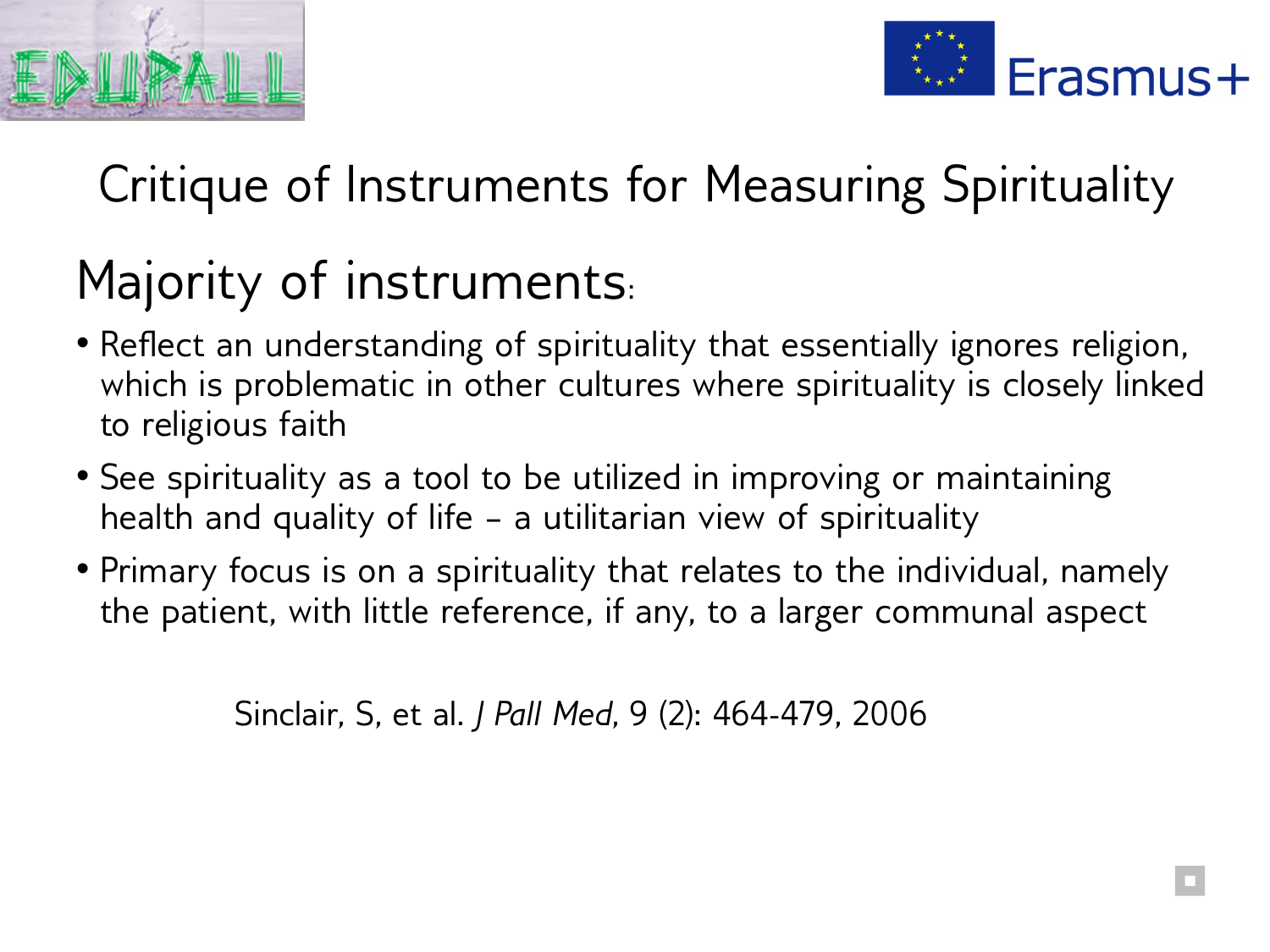

# Critique of Instruments for Measuring Spirituality
Majority of instruments:
Reflect an understanding of spirituality that essentially ignores religion, which is problematic in other cultures where spirituality is closely linked to religious faith
See spirituality as a tool to be utilized in improving or maintaining health and quality of life – a utilitarian view of spirituality
Primary focus is on a spirituality that relates to the individual, namely the patient, with little reference, if any, to a larger communal aspect

               Sinclair, S, et al. J Pall Med, 9 (2): 464-479, 2006